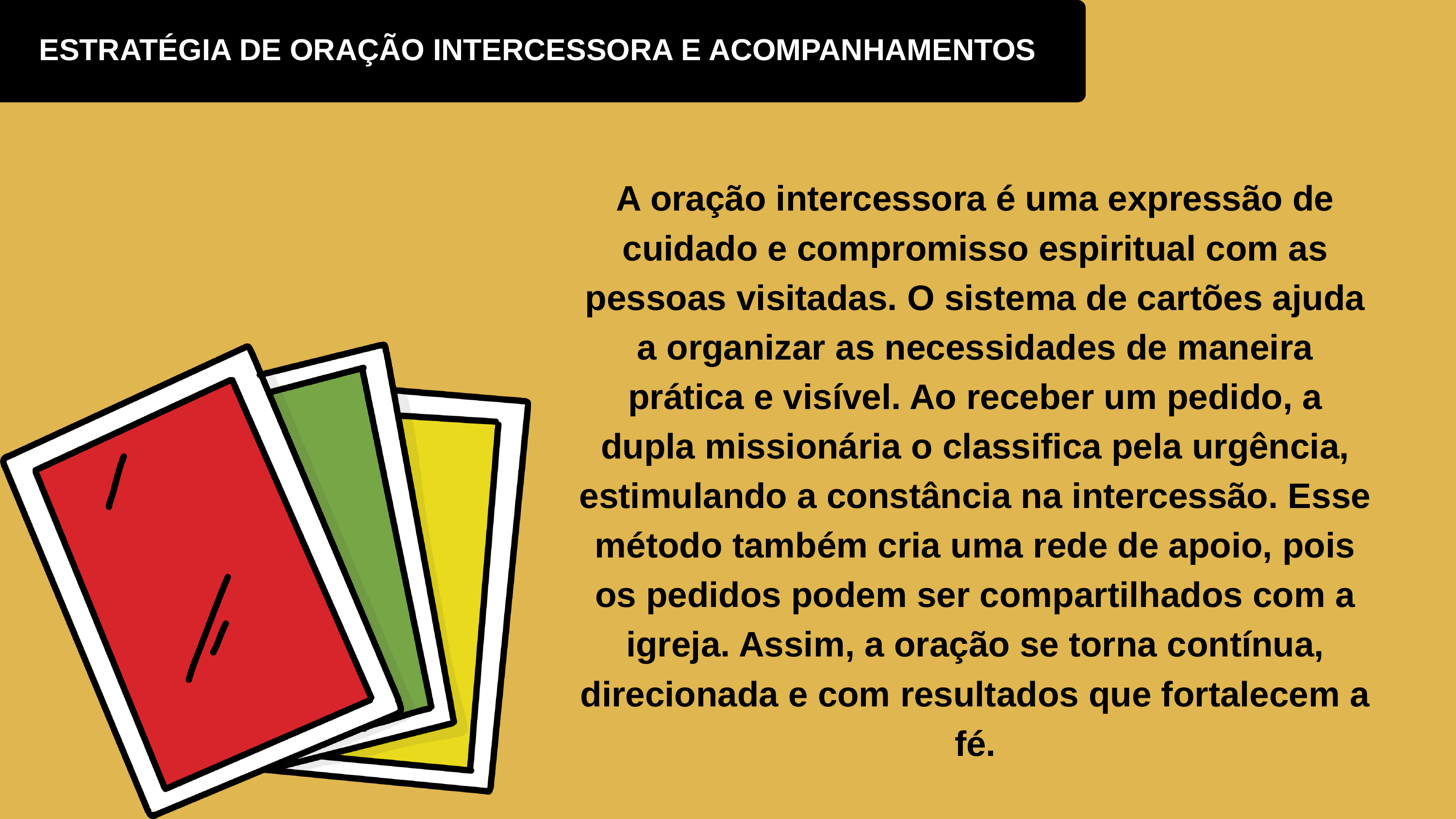

ESTRATÉGIA DE ORAÇÃO INTERCESSORA E ACOMPANHAMENTOS
A oração intercessora é uma expressão de cuidado e compromisso espiritual com as pessoas visitadas. O sistema de cartões ajuda a organizar as necessidades de maneira prática e visível. Ao receber um pedido, a dupla missionária o classifica pela urgência, estimulando a constância na intercessão. Esse método também cria uma rede de apoio, pois os pedidos podem ser compartilhados com a igreja. Assim, a oração se torna contínua, direcionada e com resultados que fortalecem a fé.